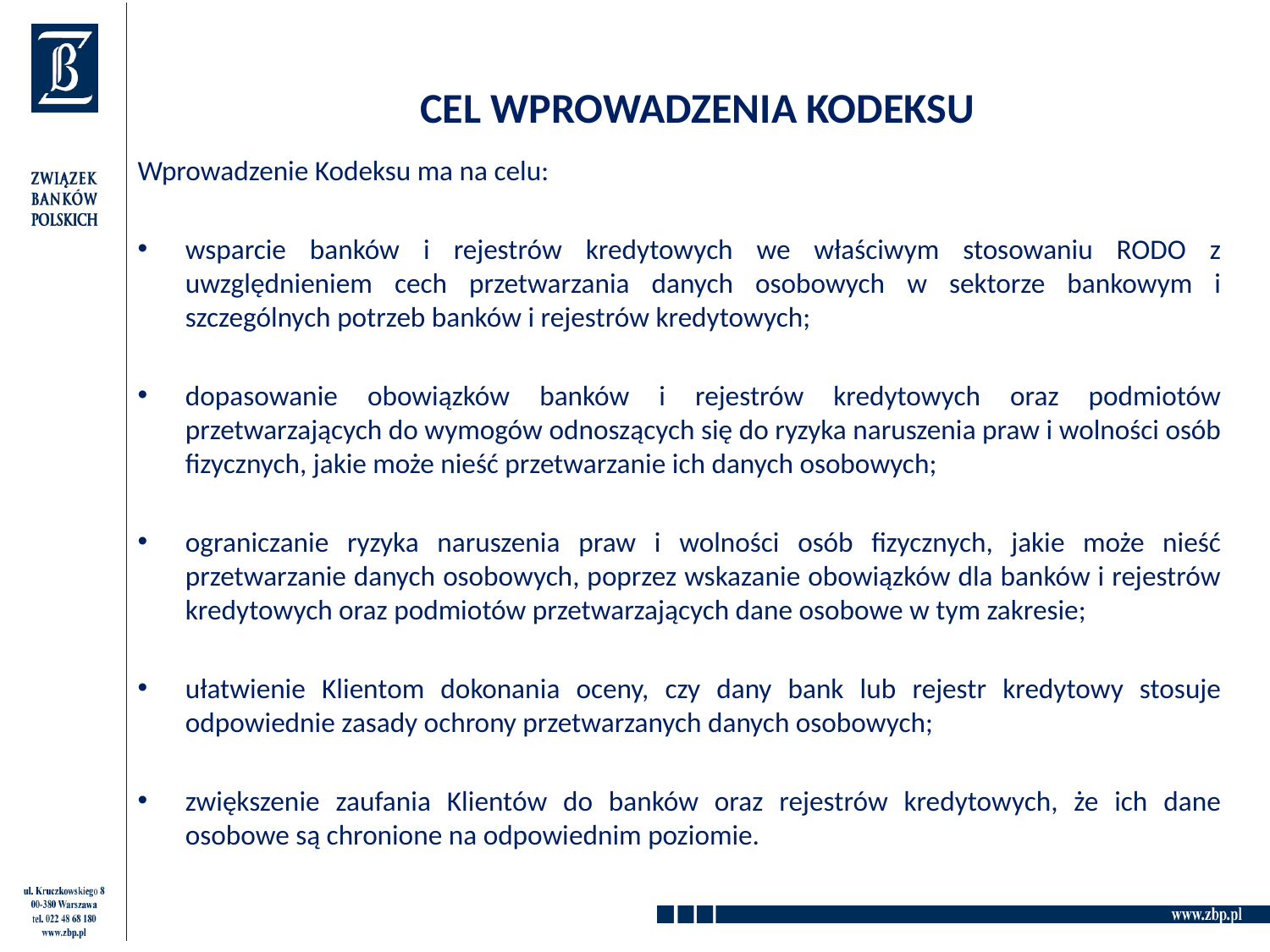

# CEL WPROWADZENIA KODEKSU
Wprowadzenie Kodeksu ma na celu:

wsparcie banków i rejestrów kredytowych we właściwym stosowaniu RODO z uwzględnieniem cech przetwarzania danych osobowych w sektorze bankowym i szczególnych potrzeb banków i rejestrów kredytowych;

dopasowanie obowiązków banków i rejestrów kredytowych oraz podmiotów przetwarzających do wymogów odnoszących się do ryzyka naruszenia praw i wolności osób fizycznych, jakie może nieść przetwarzanie ich danych osobowych;

ograniczanie ryzyka naruszenia praw i wolności osób fizycznych, jakie może nieść przetwarzanie danych osobowych, poprzez wskazanie obowiązków dla banków i rejestrów kredytowych oraz podmiotów przetwarzających dane osobowe w tym zakresie;

ułatwienie Klientom dokonania oceny, czy dany bank lub rejestr kredytowy stosuje odpowiednie zasady ochrony przetwarzanych danych osobowych;

zwiększenie zaufania Klientów do banków oraz rejestrów kredytowych, że ich dane osobowe są chronione na odpowiednim poziomie.